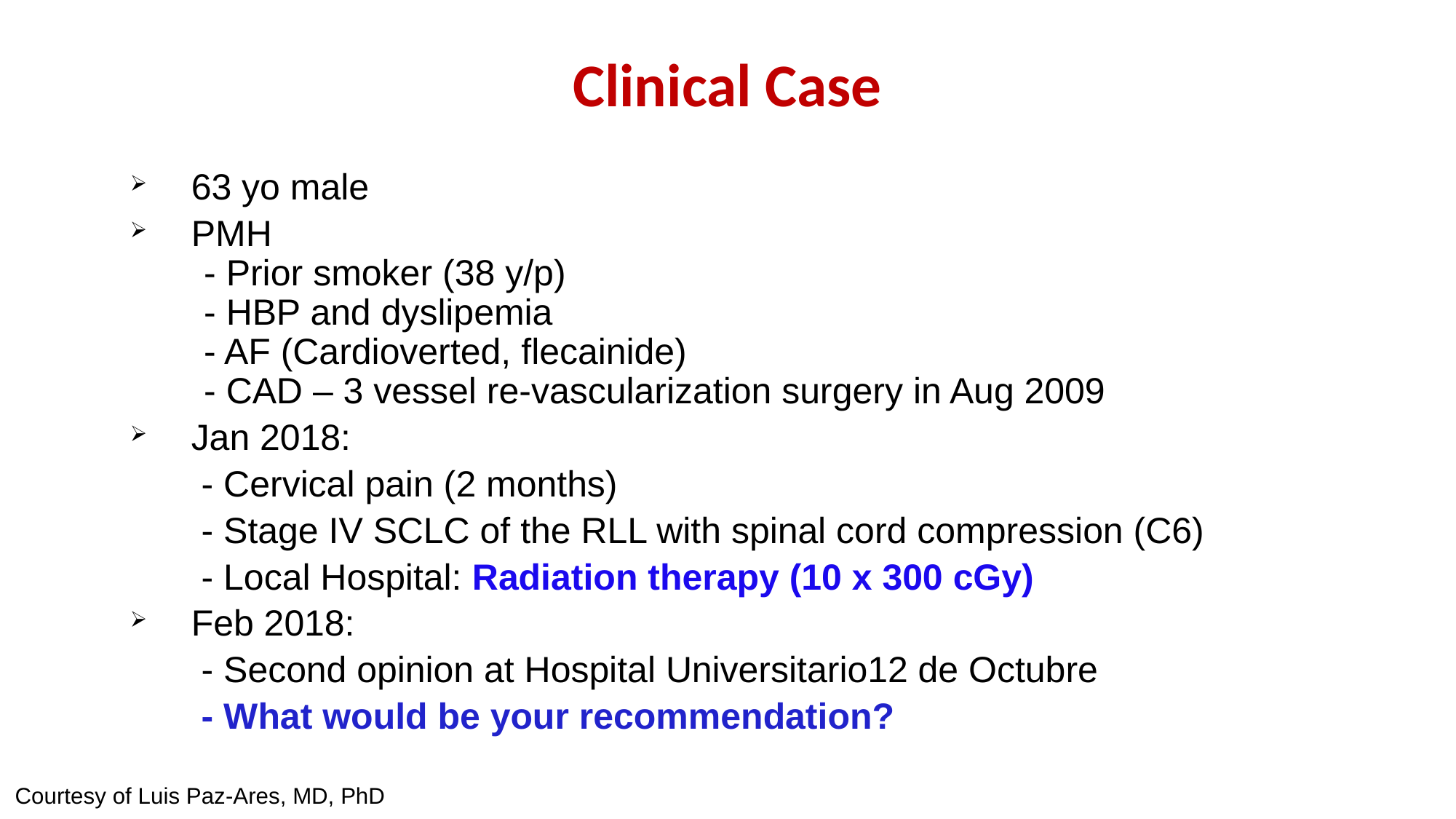

# Clinical Case

  63 yo male
  PMH
 - Prior smoker (38 y/p)
 - HBP and dyslipemia
 - AF (Cardioverted, flecainide)
 - CAD – 3 vessel re-vascularization surgery in Aug 2009
  Jan 2018:
       - Cervical pain (2 months)
       - Stage IV SCLC of the RLL with spinal cord compression (C6)
       - Local Hospital: Radiation therapy (10 x 300 cGy)
  Feb 2018:
       - Second opinion at Hospital Universitario12 de Octubre
       - What would be your recommendation?

Courtesy of Luis Paz-Ares, MD, PhD